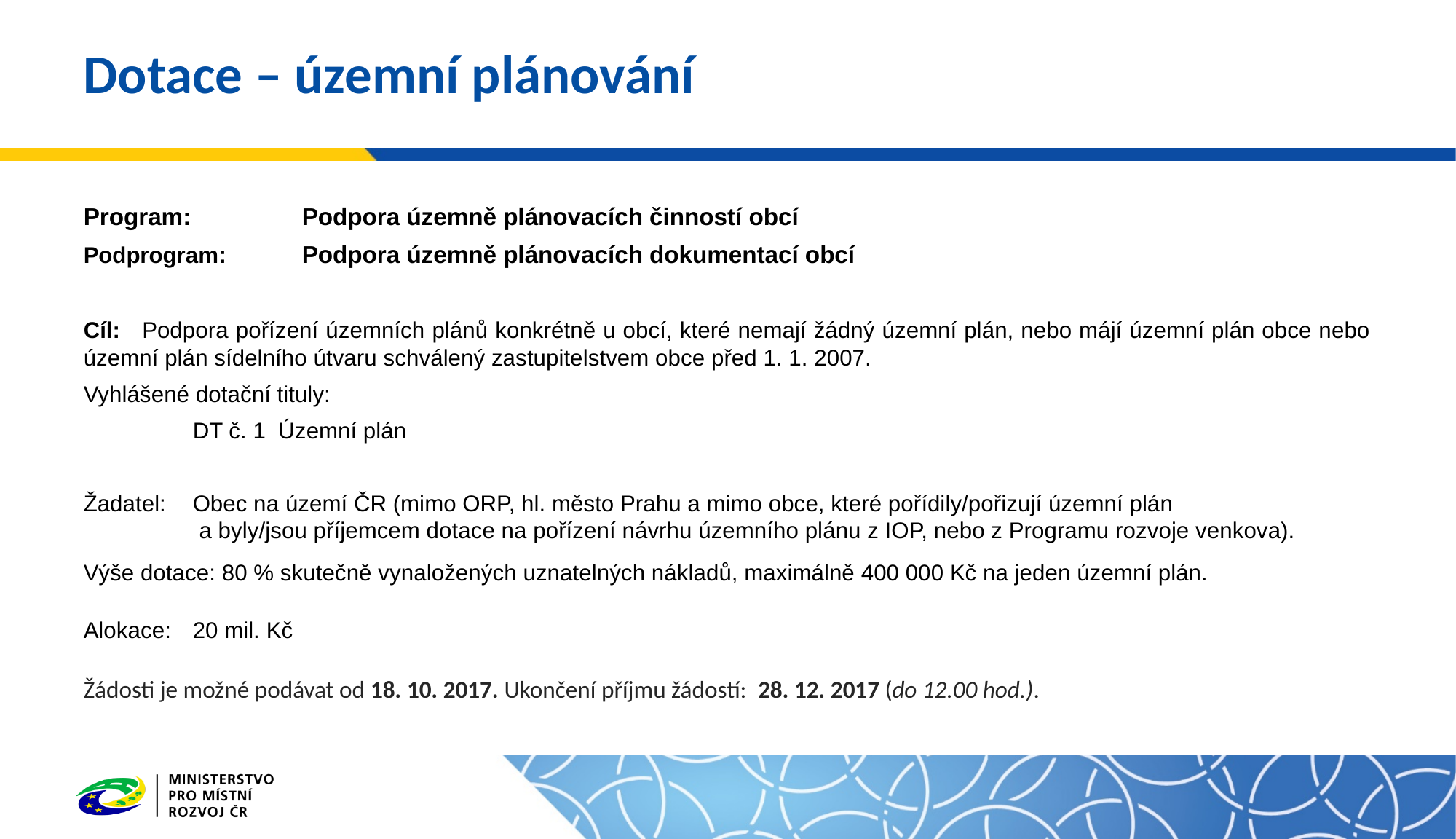

# Dotace – územní plánování
Program: 	Podpora územně plánovacích činností obcí
Podprogram: 	Podpora územně plánovacích dokumentací obcí

Cíl:   Podpora pořízení územních plánů konkrétně u obcí, které nemají žádný územní plán, nebo májí územní plán obce nebo územní plán sídelního útvaru schválený zastupitelstvem obce před 1. 1. 2007.
Vyhlášené dotační tituly:
	DT č. 1  Územní plán

Žadatel: 	Obec na území ČR (mimo ORP, hl. město Prahu a mimo obce, které pořídily/pořizují územní plán
	 a byly/jsou příjemcem dotace na pořízení návrhu územního plánu z IOP, nebo z Programu rozvoje venkova).
Výše dotace: 80 % skutečně vynaložených uznatelných nákladů, maximálně 400 000 Kč na jeden územní plán.
Alokace: 	20 mil. Kč
Žádosti je možné podávat od 18. 10. 2017. Ukončení příjmu žádostí:  28. 12. 2017 (do 12.00 hod.).